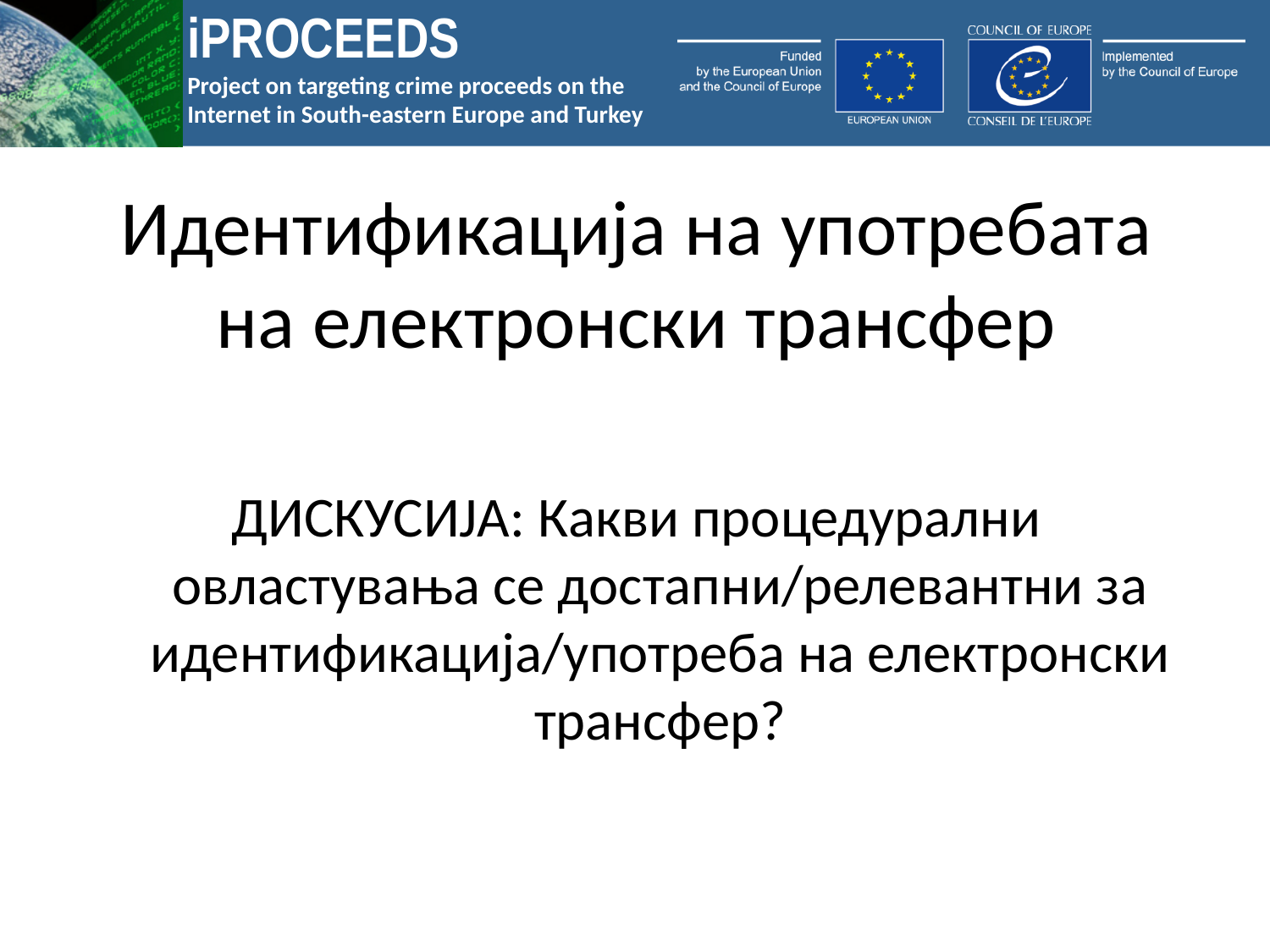

# Идентификација на употребата на електронски трансфер

ДИСКУСИЈА: Какви процедурални овластувања се достапни/релевантни за идентификација/употреба на електронски трансфер?